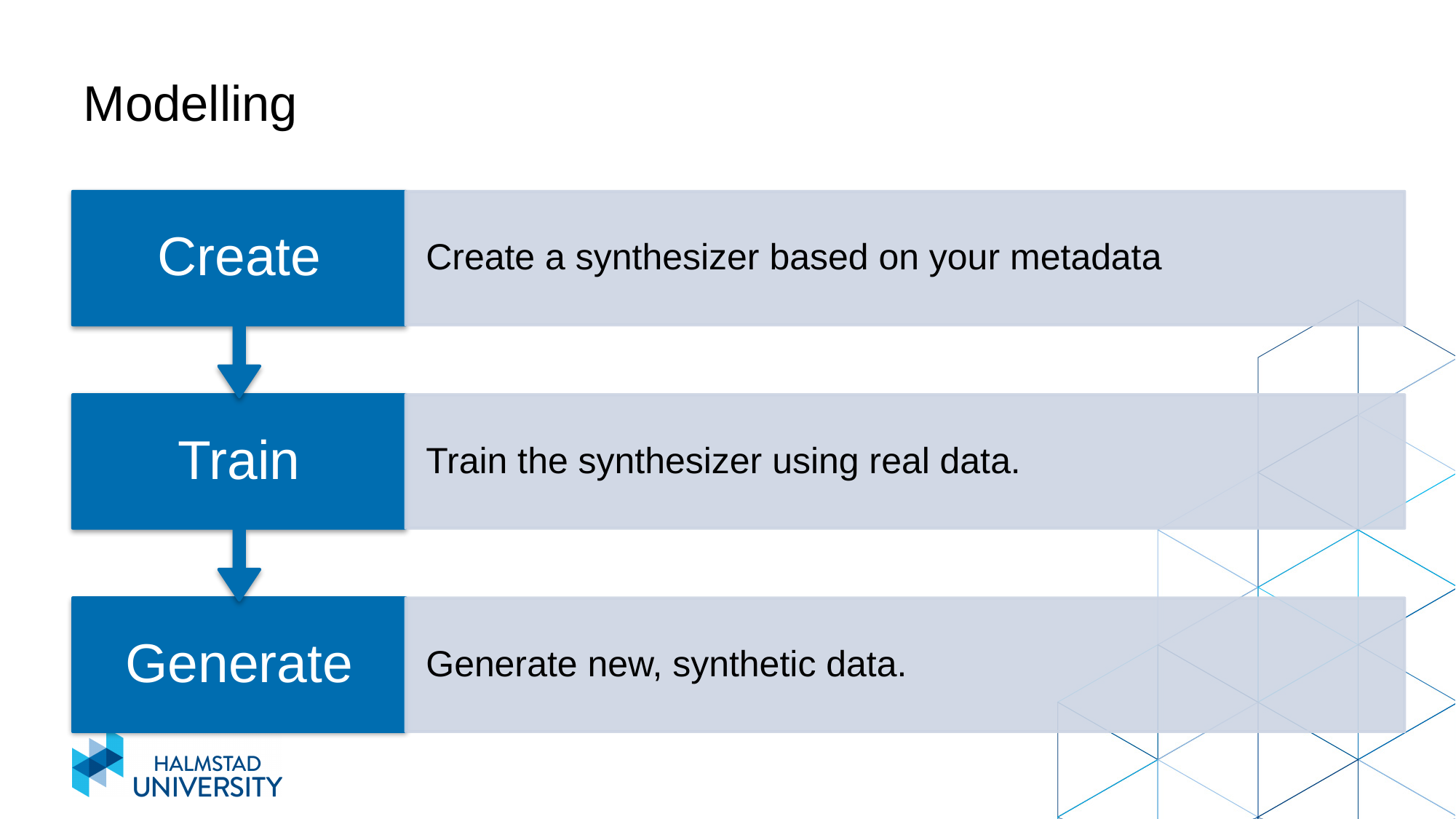

# Modelling
Generate
Generate new, synthetic data.
Train
Train the synthesizer using real data.
Create
Create a synthesizer based on your metadata